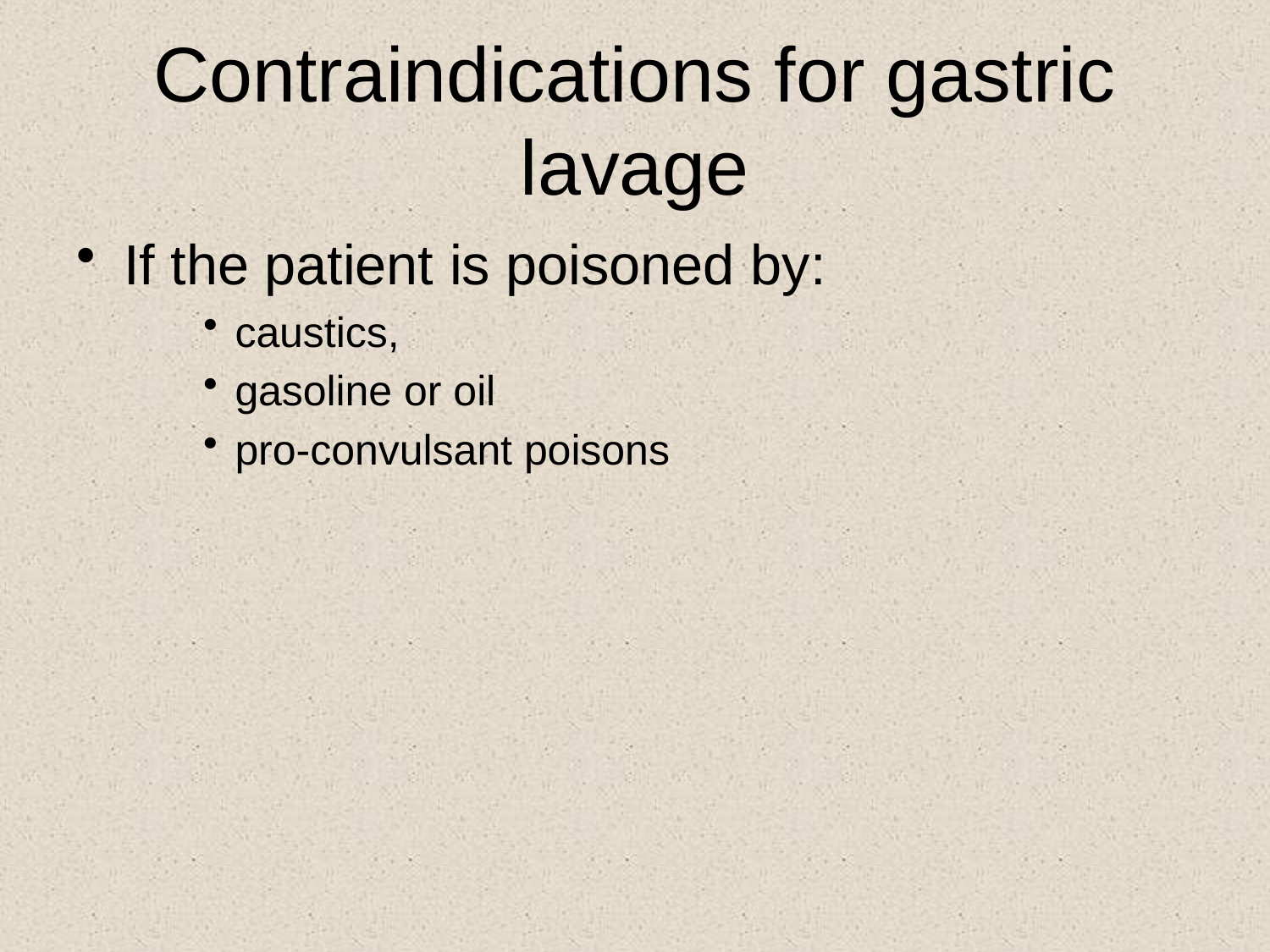

# Contraindications for gastric lavage
If the patient is poisoned by:
caustics,
gasoline or oil
pro-convulsant poisons